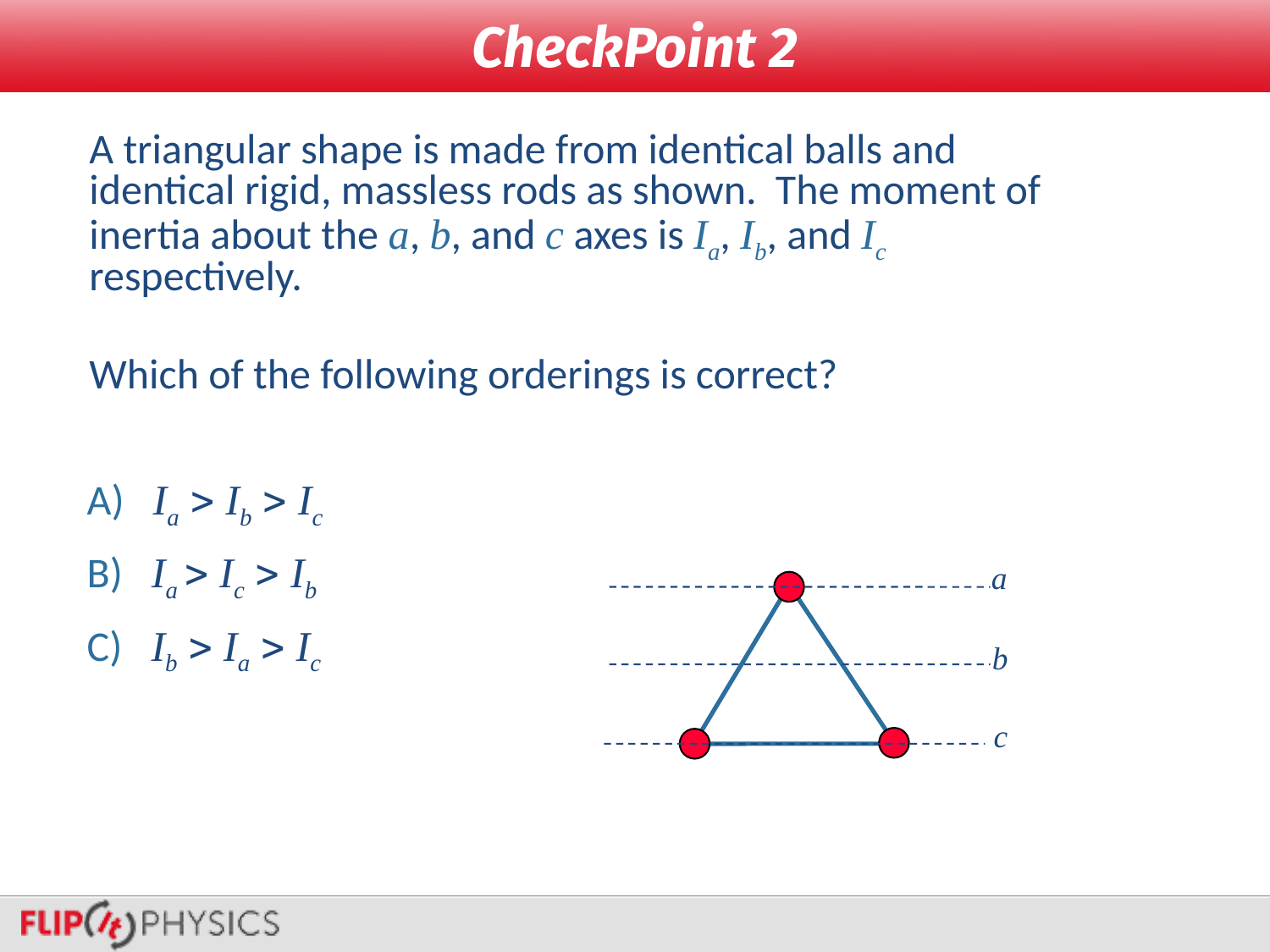

CheckPoint 2
A triangular shape is made from identical balls and identical rigid, massless rods as shown.  The moment of inertia about the a, b, and c axes is Ia, Ib, and Ic respectively.

Which of the following orderings is correct?
A)   Ia > Ib > Ic
B)   Ia > Ic > Ib
C)   Ib > Ia > Ic
a

b

c